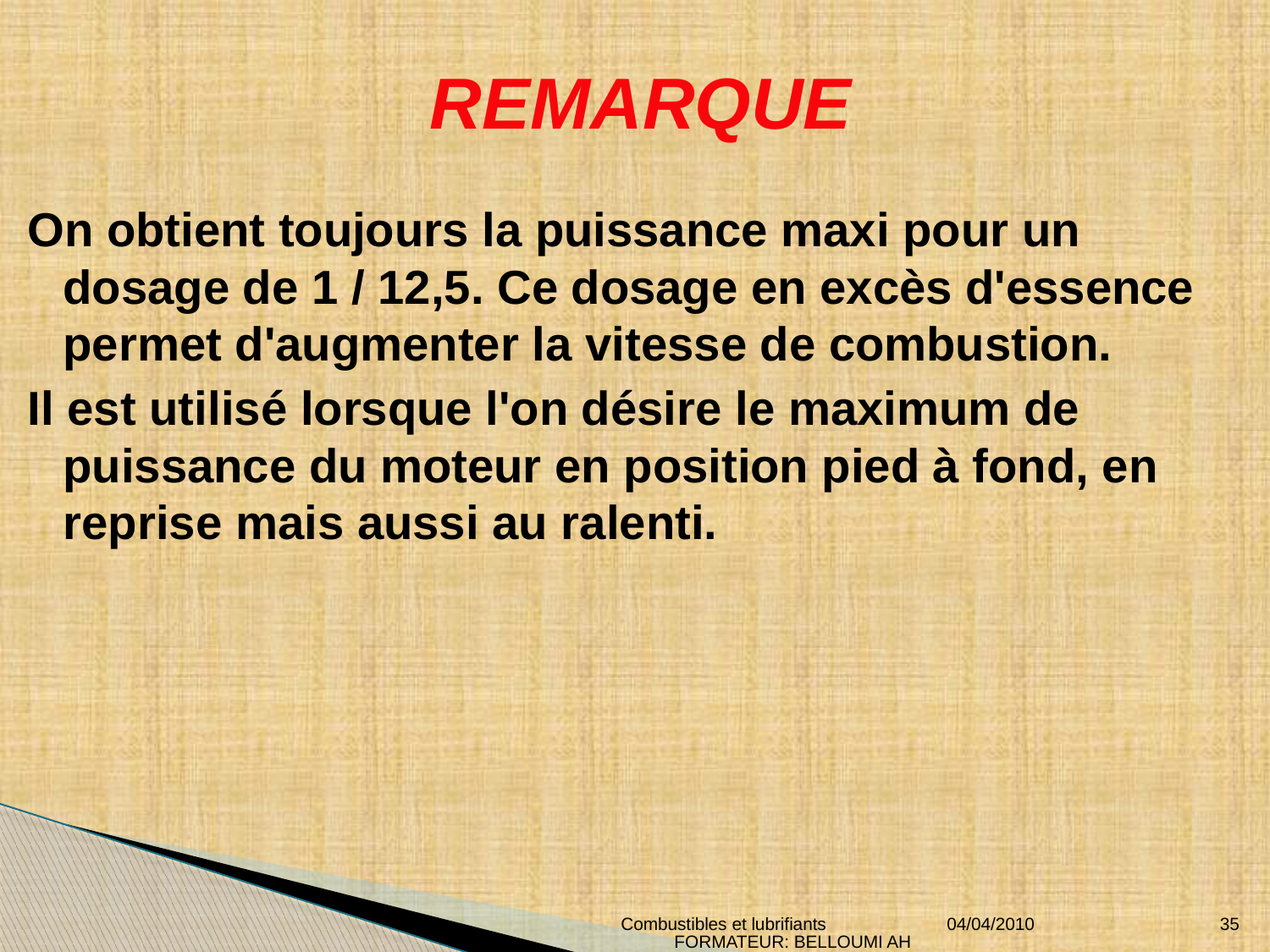

# REMARQUE

On obtient toujours la puissance maxi pour un dosage de 1 / 12,5. Ce dosage en excès d'essence permet d'augmenter la vitesse de combustion.
Il est utilisé lorsque l'on désire le maximum de puissance du moteur en position pied à fond, en reprise mais aussi au ralenti.
Combustibles et lubrifiants                              FORMATEUR: BELLOUMI AHMED
04/04/2010
35